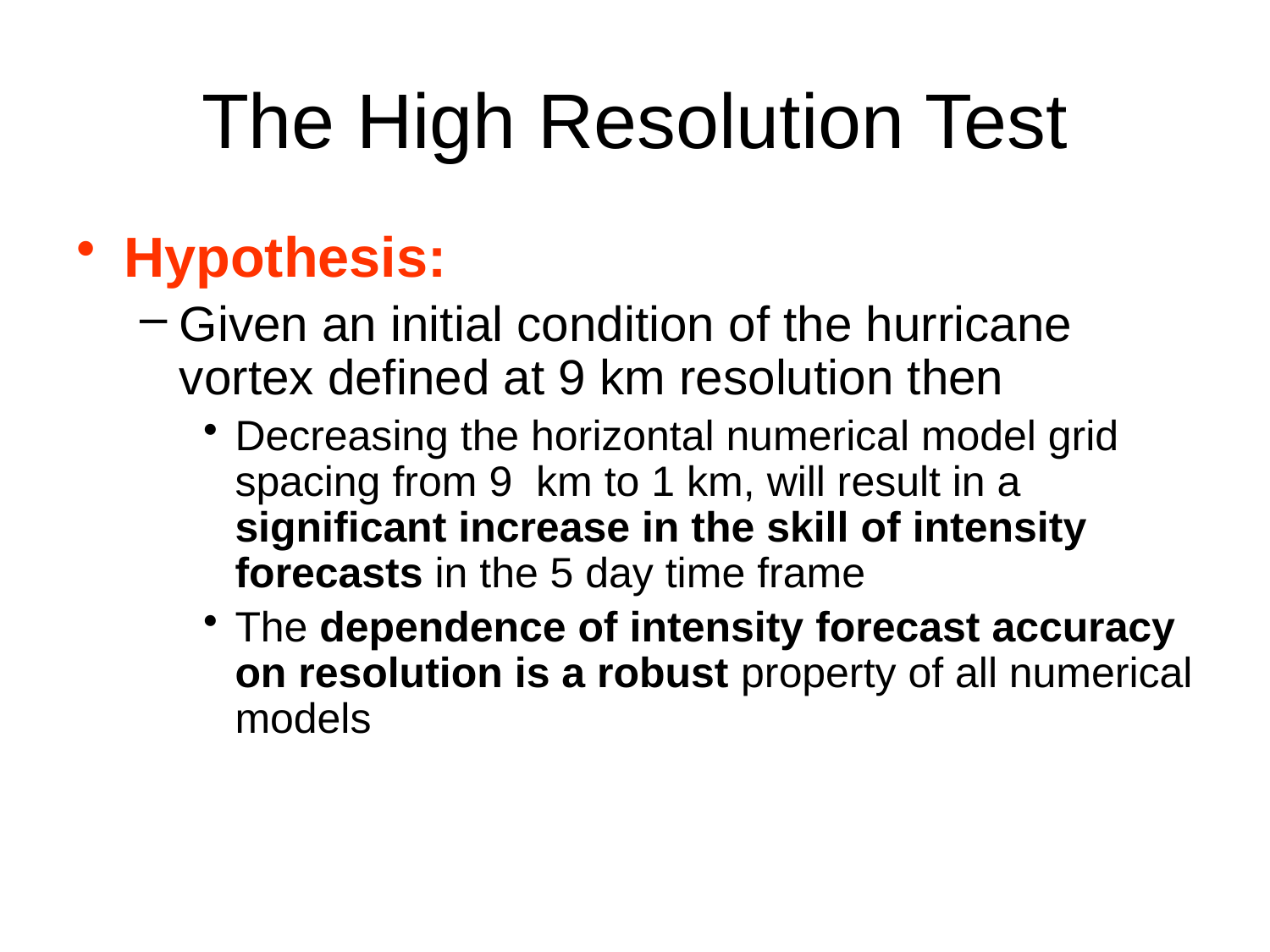

# The High Resolution Test
Hypothesis:
Given an initial condition of the hurricane vortex defined at 9 km resolution then
Decreasing the horizontal numerical model grid spacing from 9  km to 1 km, will result in a significant increase in the skill of intensity forecasts in the 5 day time frame
The dependence of intensity forecast accuracy on resolution is a robust property of all numerical models